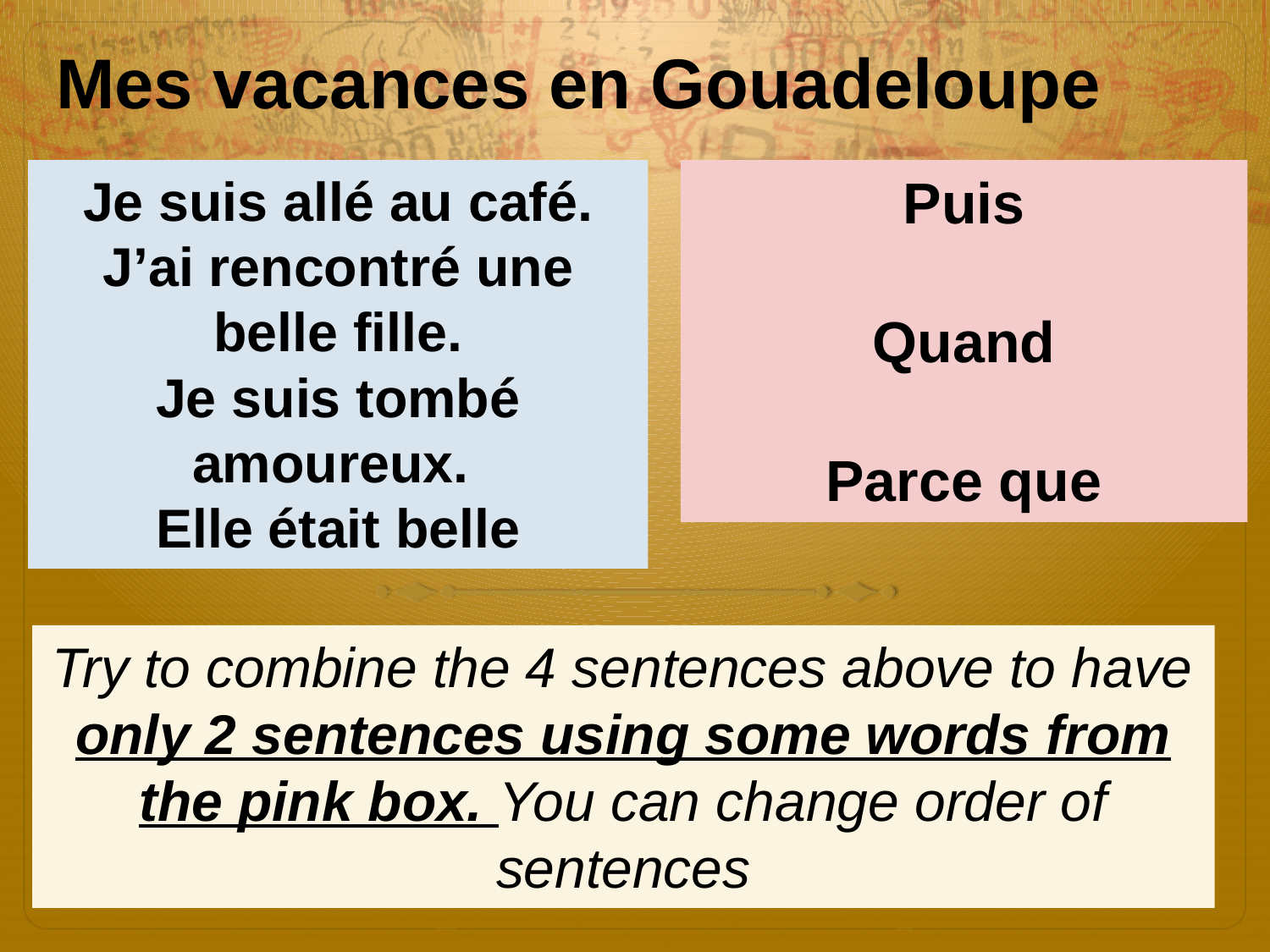

# Mes vacances en Gouadeloupe
Je suis allé au café.
J’ai rencontré une belle fille.
Je suis tombé amoureux.
Elle était belle
Puis

Quand

Parce que

Try to combine the 4 sentences above to have only 2 sentences using some words from the pink box. You can change order of sentences